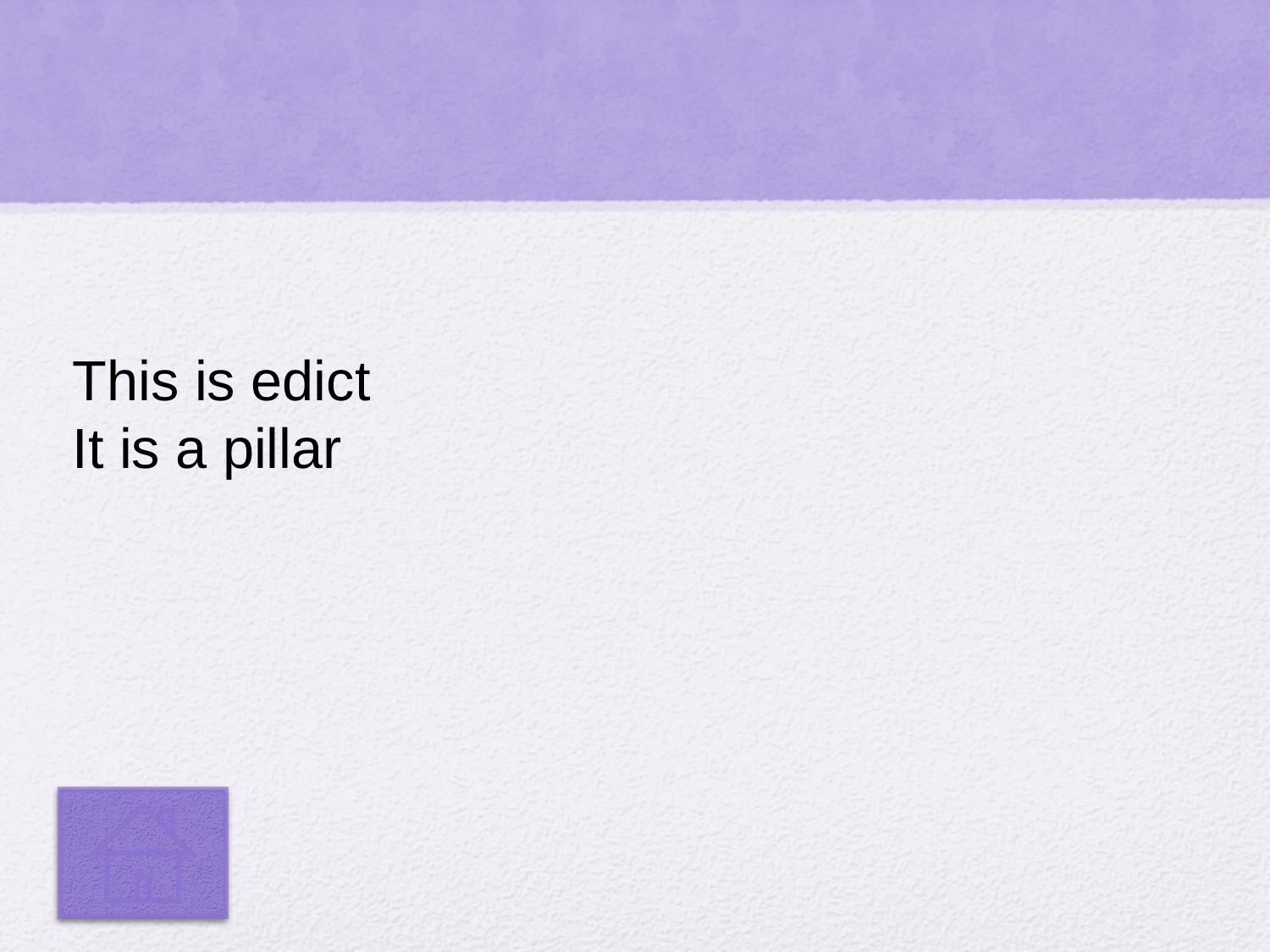

This is edict
It is a pillar